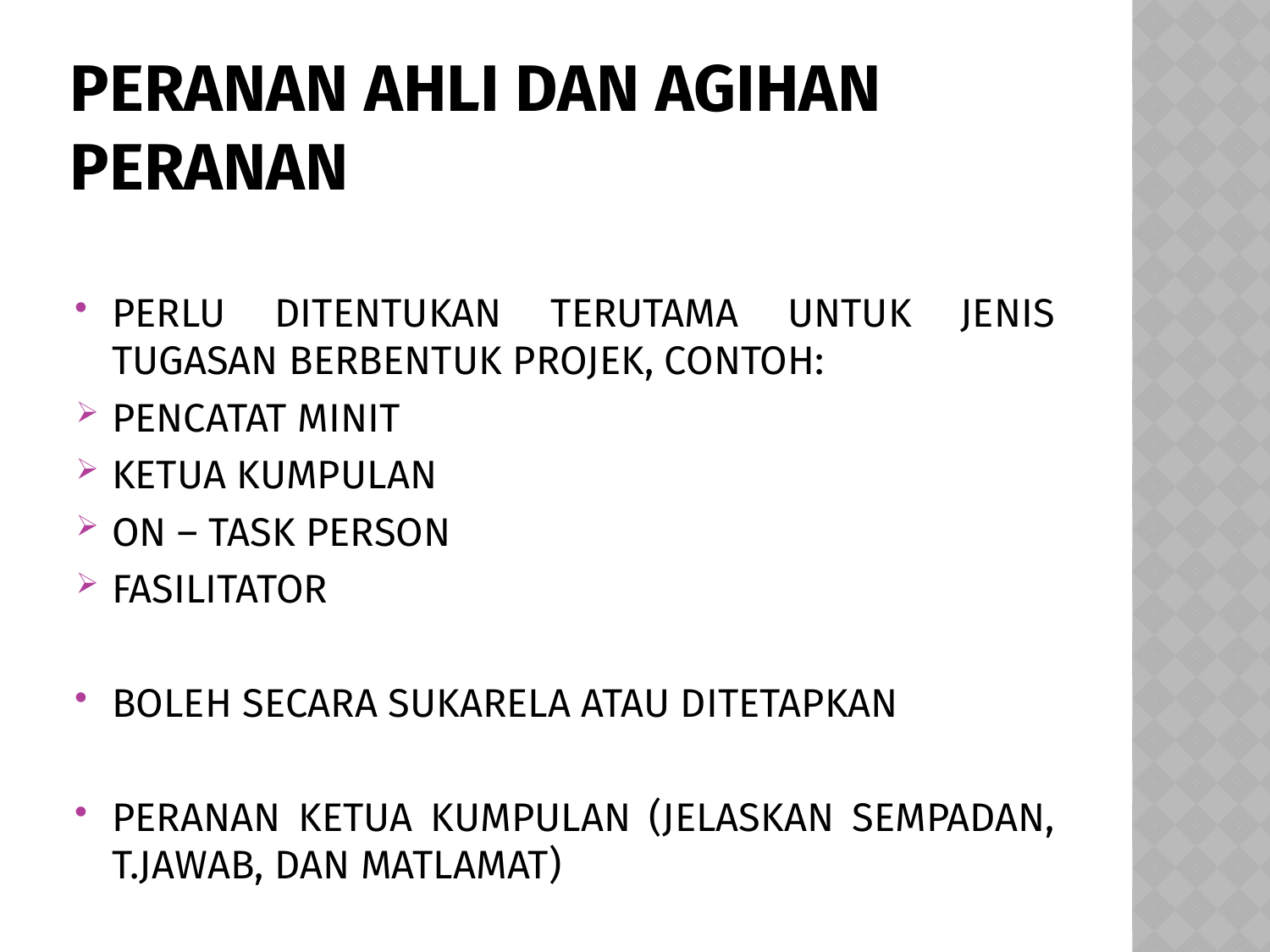

# PERANAN AHLI dan agihan PERANAN

PERLU DITENTUKAN TERUTAMA UNTUK JENIS TUGASAN BERBENTUK PROJEK, CONTOH:
PENCATAT MINIT
KETUA KUMPULAN
ON – TASK PERSON
FASILITATOR

BOLEH SECARA SUKARELA ATAU DITETAPKAN

PERANAN KETUA KUMPULAN (JELASKAN SEMPADAN, T.JAWAB, DAN MATLAMAT)